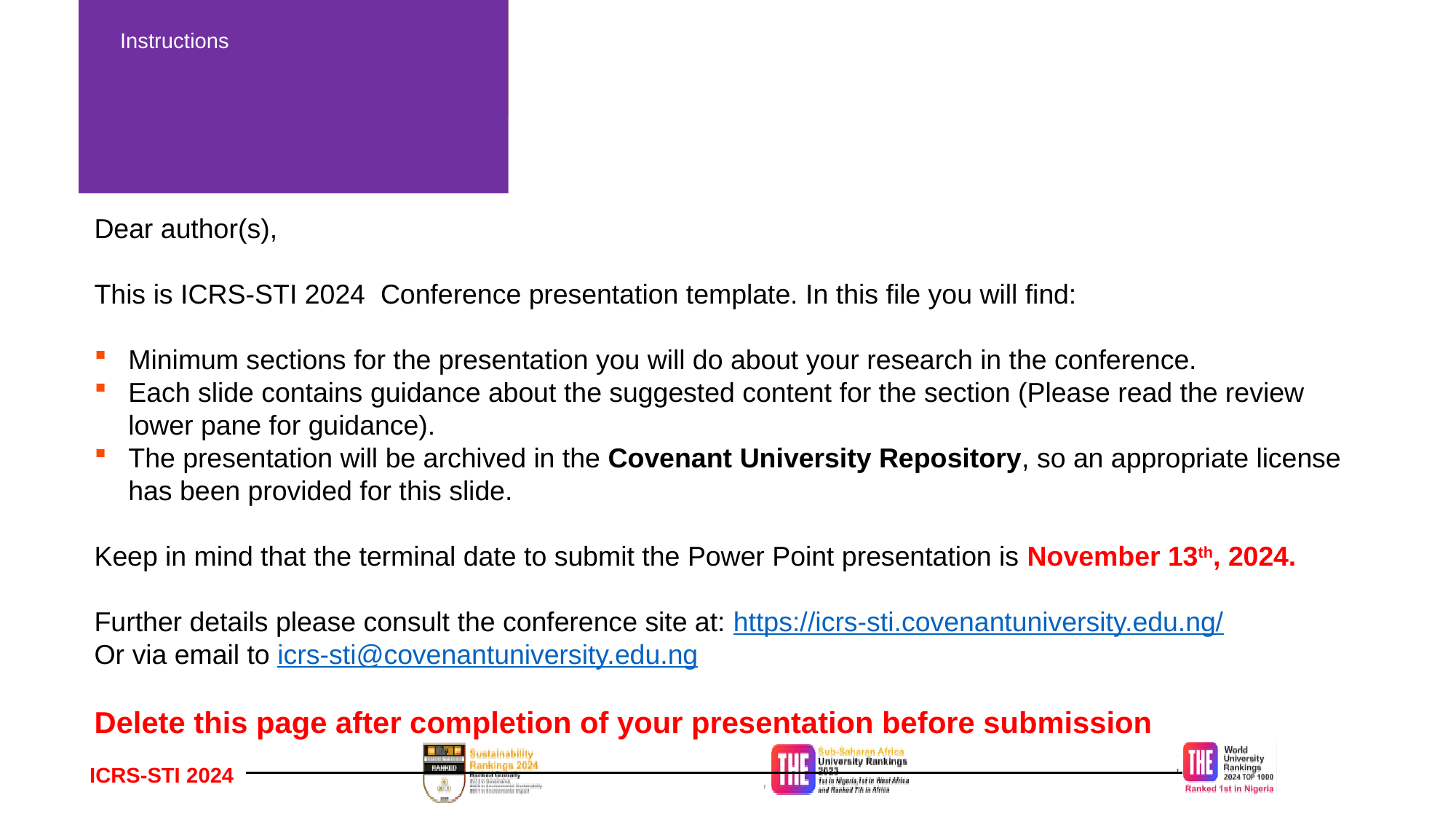

Instructions
Dear author(s),

This is ICRS-STI 2024  Conference presentation template. In this file you will find:

Minimum sections for the presentation you will do about your research in the conference.
Each slide contains guidance about the suggested content for the section (Please read the review lower pane for guidance).
The presentation will be archived in the Covenant University Repository, so an appropriate license has been provided for this slide.

Keep in mind that the terminal date to submit the Power Point presentation is November 13th, 2024.

Further details please consult the conference site at: https://icrs-sti.covenantuniversity.edu.ng/
Or via email to icrs-sti@covenantuniversity.edu.ng

Delete this page after completion of your presentation before submission
ICRS-STI 2024